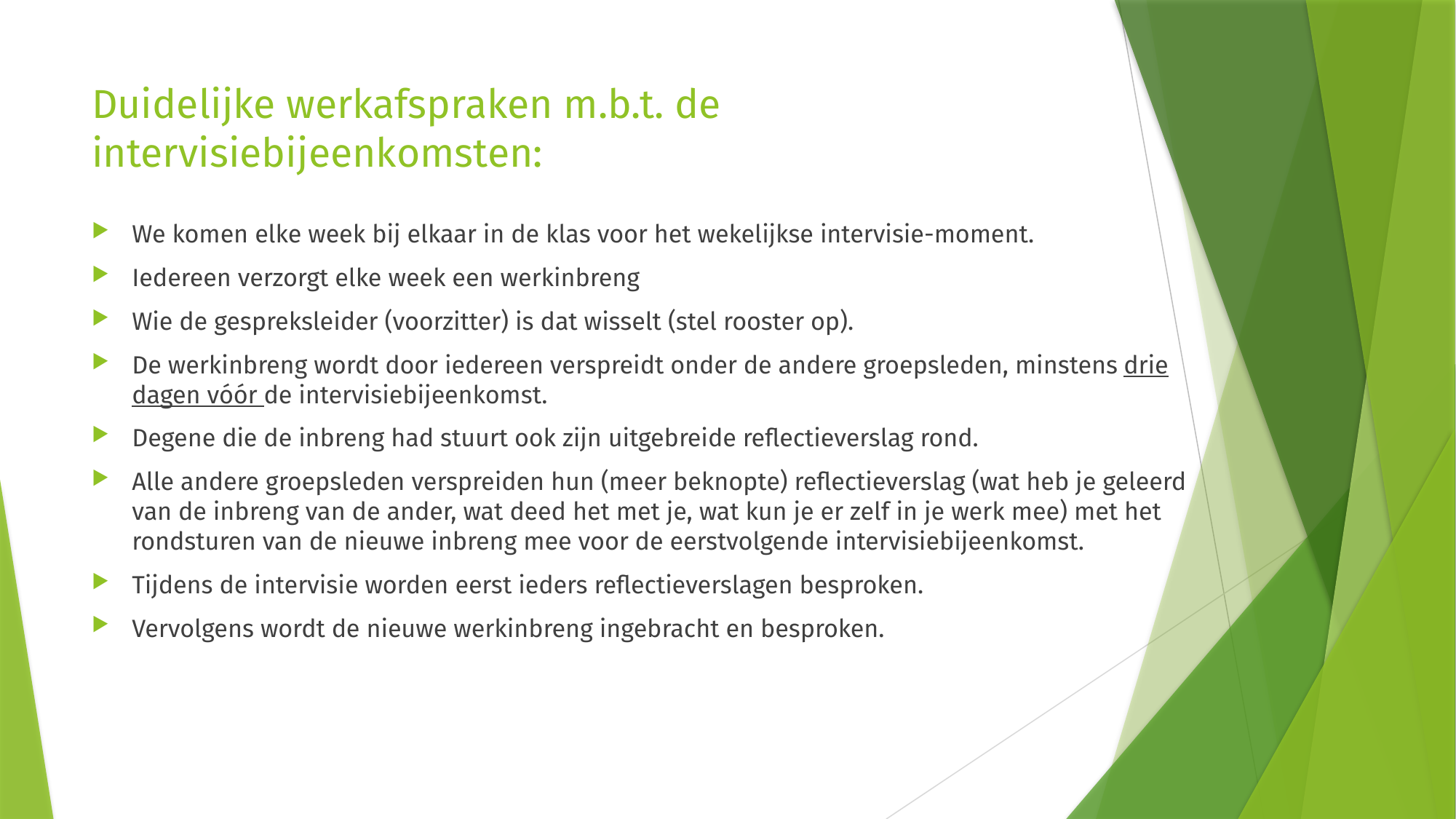

# Duidelijke werkafspraken m.b.t. de intervisiebijeenkomsten:
We komen elke week bij elkaar in de klas voor het wekelijkse intervisie-moment.
Iedereen verzorgt elke week een werkinbreng
Wie de gespreksleider (voorzitter) is dat wisselt (stel rooster op).
De werkinbreng wordt door iedereen verspreidt onder de andere groepsleden, minstens drie dagen vóór de intervisiebijeenkomst.
Degene die de inbreng had stuurt ook zijn uitgebreide reflectieverslag rond.
Alle andere groepsleden verspreiden hun (meer beknopte) reflectieverslag (wat heb je geleerd van de inbreng van de ander, wat deed het met je, wat kun je er zelf in je werk mee) met het rondsturen van de nieuwe inbreng mee voor de eerstvolgende intervisiebijeenkomst.
Tijdens de intervisie worden eerst ieders reflectieverslagen besproken.
Vervolgens wordt de nieuwe werkinbreng ingebracht en besproken.